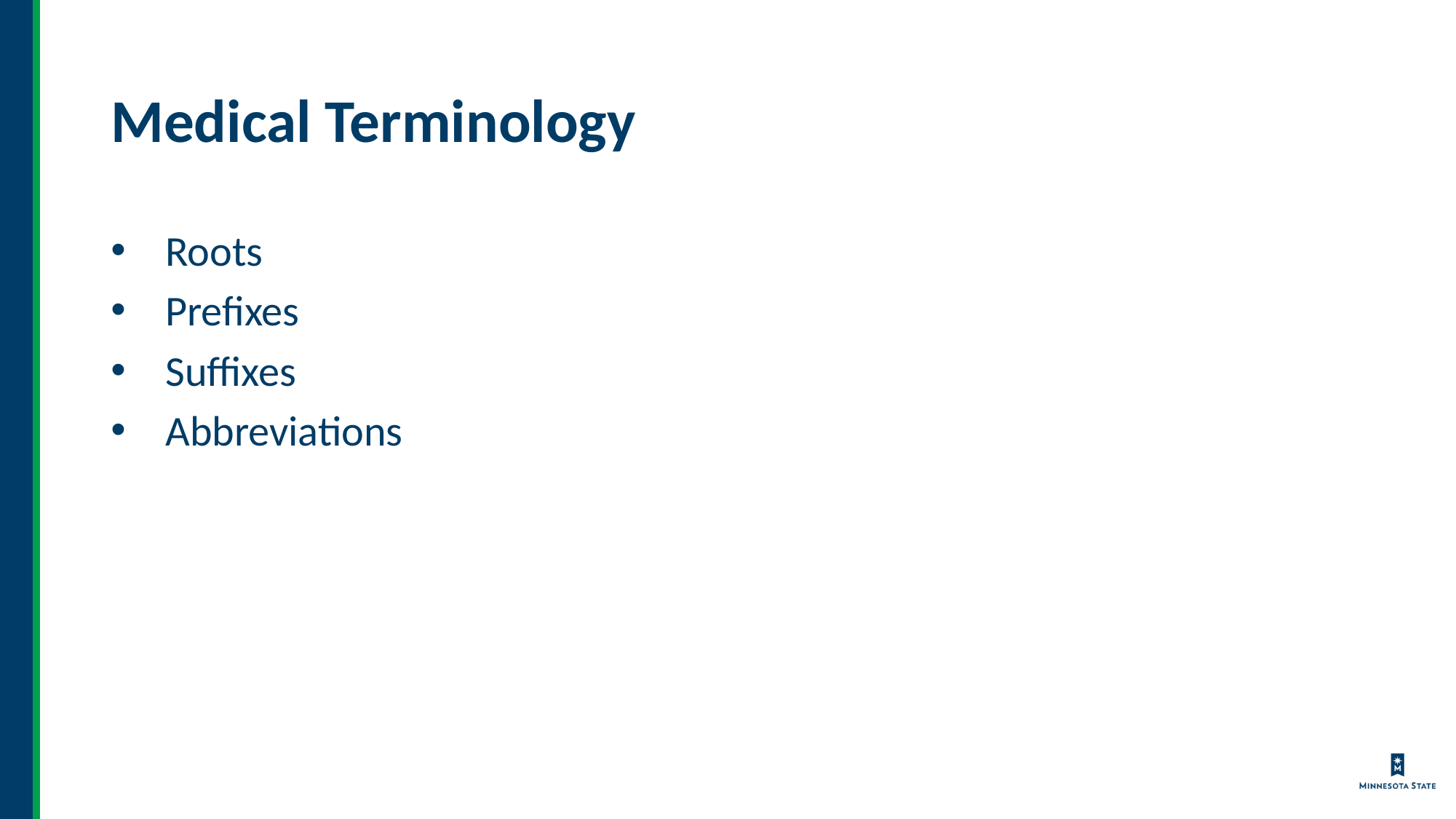

# Medical Terminology
Roots
Prefixes
Suffixes
Abbreviations